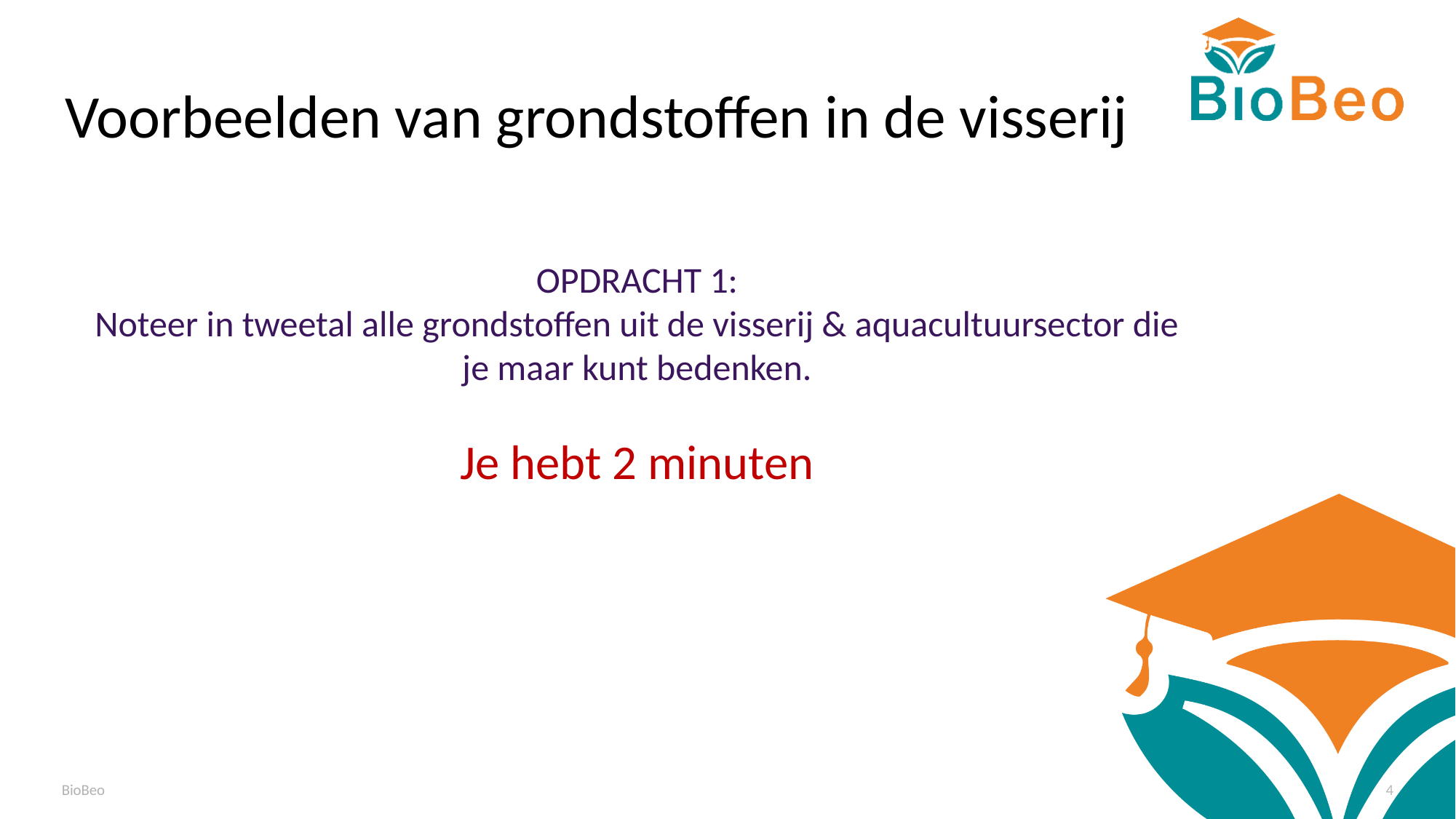

# Voorbeelden van grondstoffen in de visserij
OPDRACHT 1:
Noteer in tweetal alle grondstoffen uit de visserij & aquacultuursector die je maar kunt bedenken.

Je hebt 2 minuten

BioBeo
4